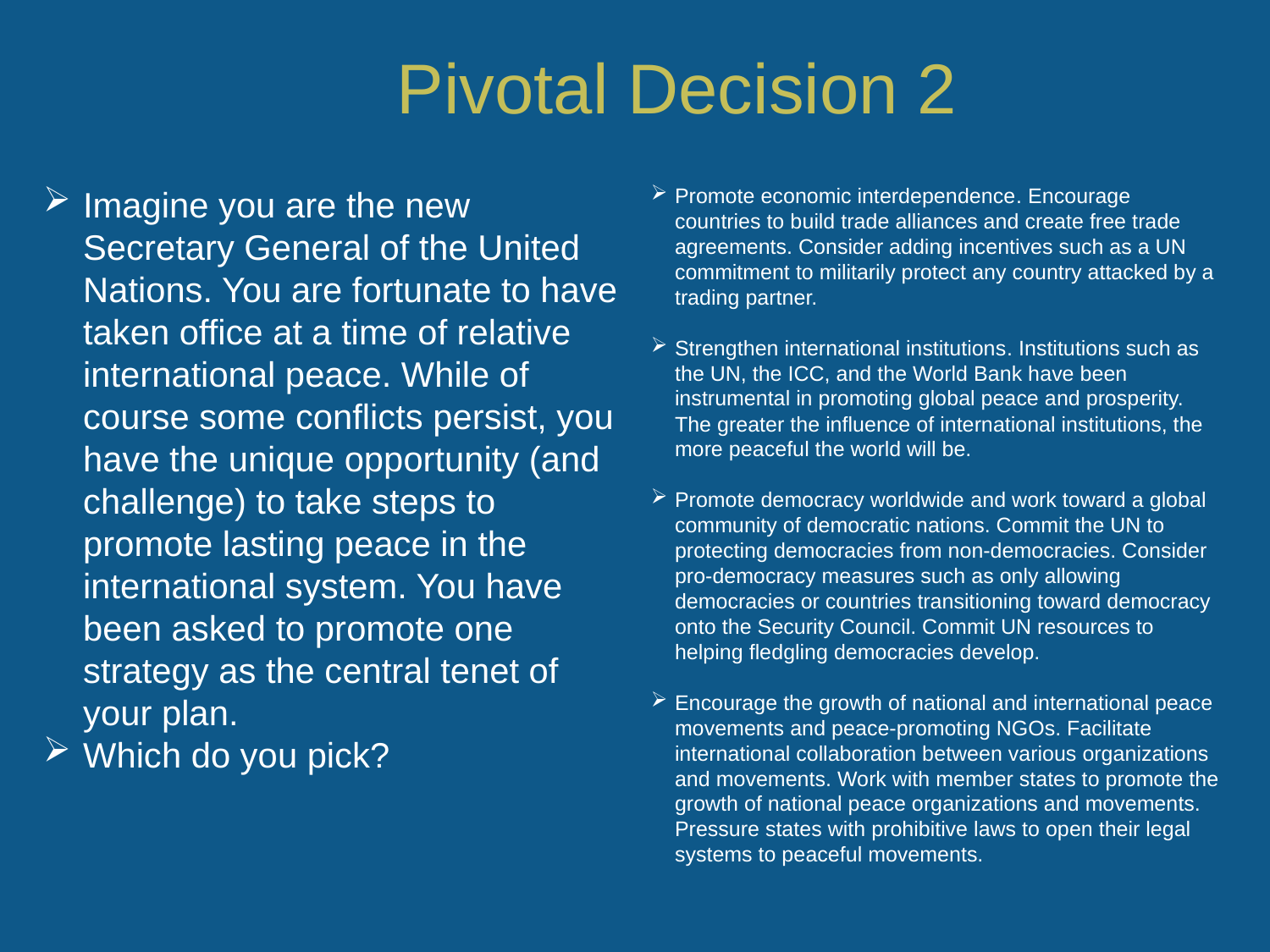

Imagine you are the new Secretary General of the United Nations. You are fortunate to have taken office at a time of relative international peace. While of course some conflicts persist, you have the unique opportunity (and challenge) to take steps to promote lasting peace in the international system. You have been asked to promote one strategy as the central tenet of your plan.
Which do you pick?
Promote economic interdependence. Encourage countries to build trade alliances and create free trade agreements. Consider adding incentives such as a UN commitment to militarily protect any country attacked by a trading partner.

Strengthen international institutions. Institutions such as the UN, the ICC, and the World Bank have been instrumental in promoting global peace and prosperity. The greater the influence of international institutions, the more peaceful the world will be.

Promote democracy worldwide and work toward a global community of democratic nations. Commit the UN to protecting democracies from non-democracies. Consider pro-democracy measures such as only allowing democracies or countries transitioning toward democracy onto the Security Council. Commit UN resources to helping fledgling democracies develop.

Encourage the growth of national and international peace movements and peace-promoting NGOs. Facilitate international collaboration between various organizations and movements. Work with member states to promote the growth of national peace organizations and movements. Pressure states with prohibitive laws to open their legal systems to peaceful movements.